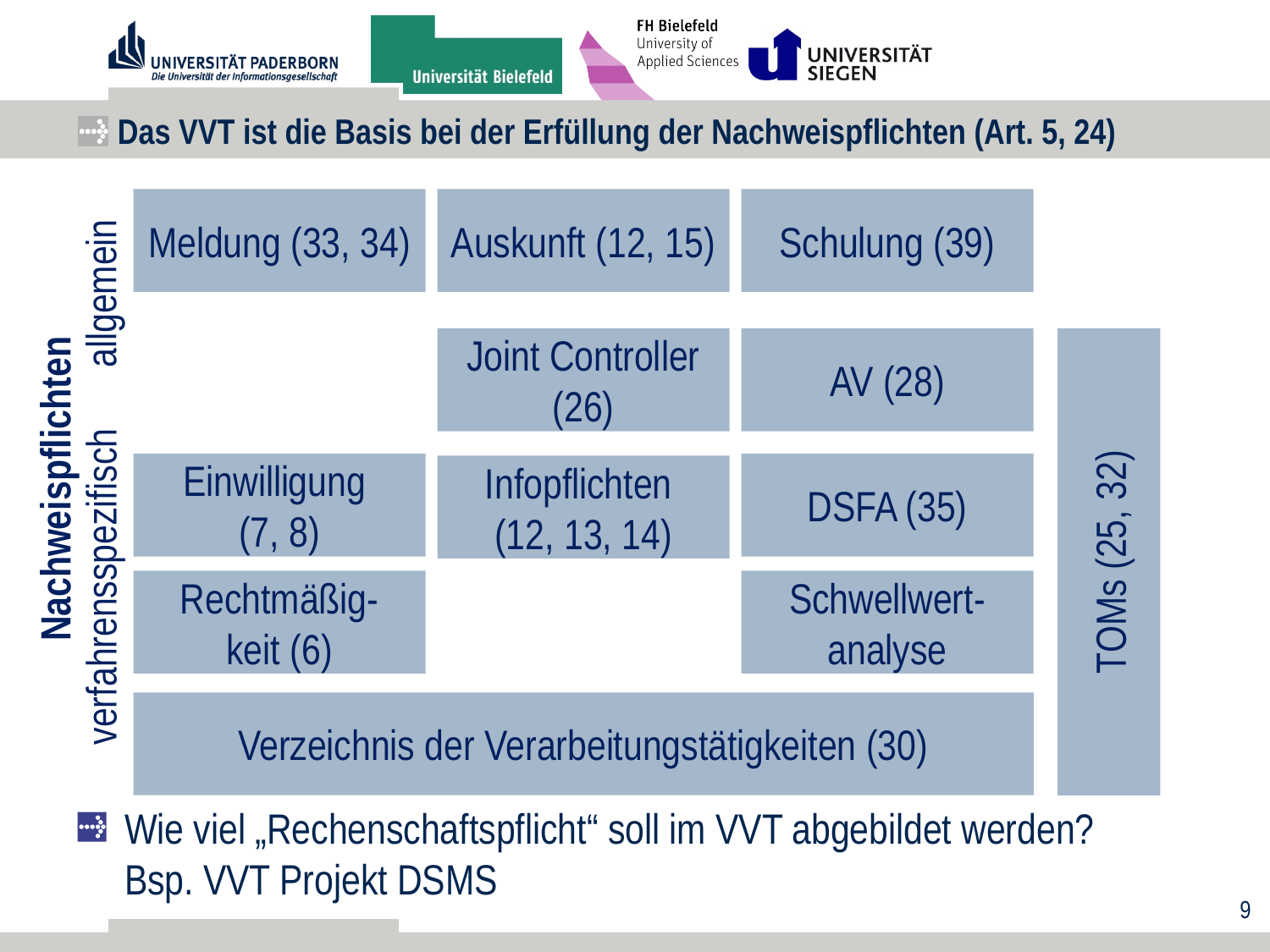

# Das VVT ist die Basis bei der Erfüllung der Nachweispflichten (Art. 5, 24)
Schulung (39)
Meldung (33, 34)
Auskunft (12, 15)
allgemein
Joint Controller (26)
AV (28)
Einwilligung
(7, 8)
DSFA (35)
Infopflichten
(12, 13, 14)
Nachweispflichten
TOMs (25, 32)
verfahrensspezifisch
Rechtmäßig-
keit (6)
Schwellwert-analyse
Verzeichnis der Verarbeitungstätigkeiten (30)
Wie viel „Rechenschaftspflicht“ soll im VVT abgebildet werden?
Bsp. VVT Projekt DSMS
9